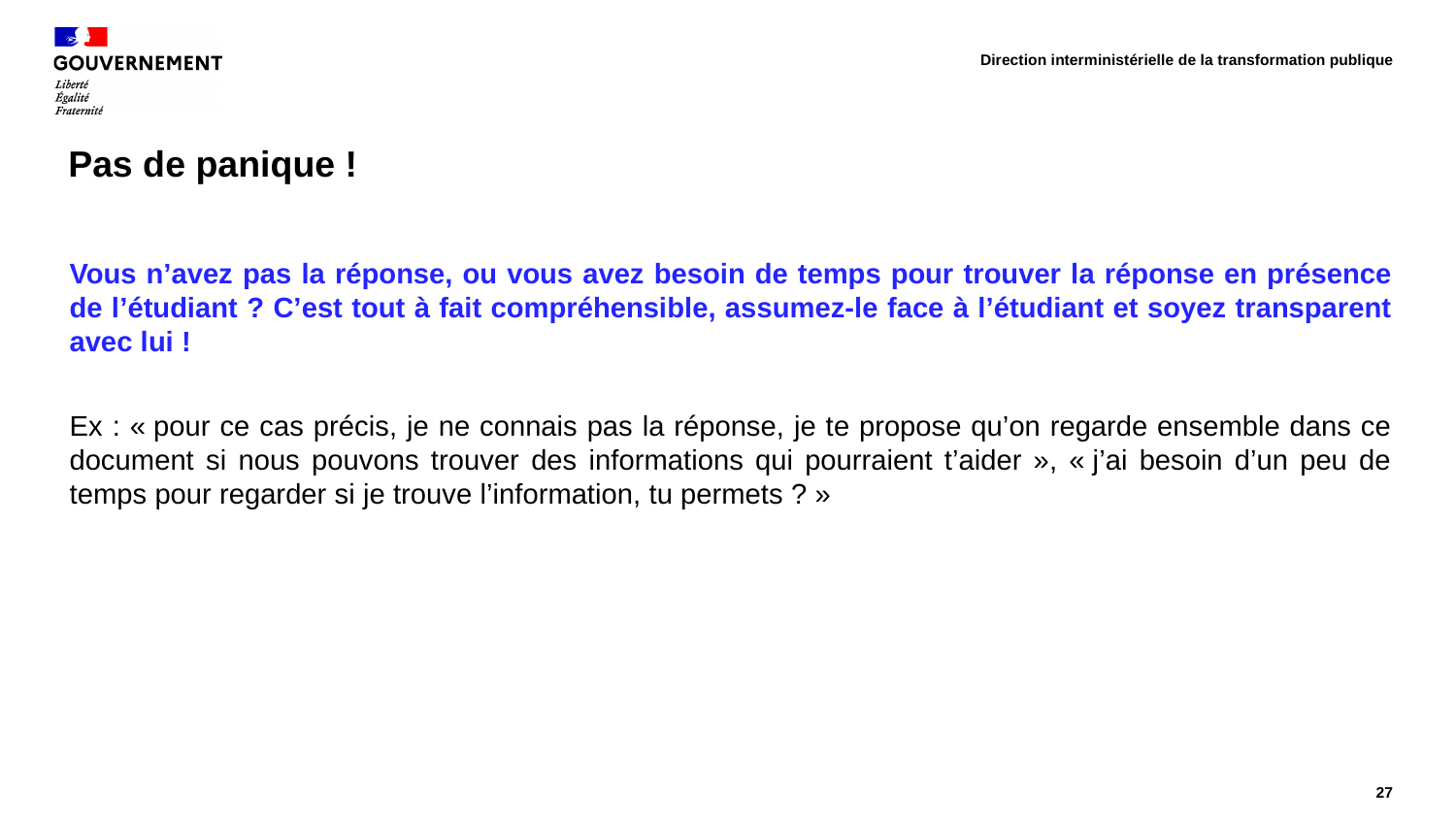

Direction interministérielle de la transformation publique
# Pas de panique !
Vous n’avez pas la réponse, ou vous avez besoin de temps pour trouver la réponse en présence de l’étudiant ? C’est tout à fait compréhensible, assumez-le face à l’étudiant et soyez transparent avec lui !

Ex : « pour ce cas précis, je ne connais pas la réponse, je te propose qu’on regarde ensemble dans ce document si nous pouvons trouver des informations qui pourraient t’aider », « j’ai besoin d’un peu de temps pour regarder si je trouve l’information, tu permets ? »
27